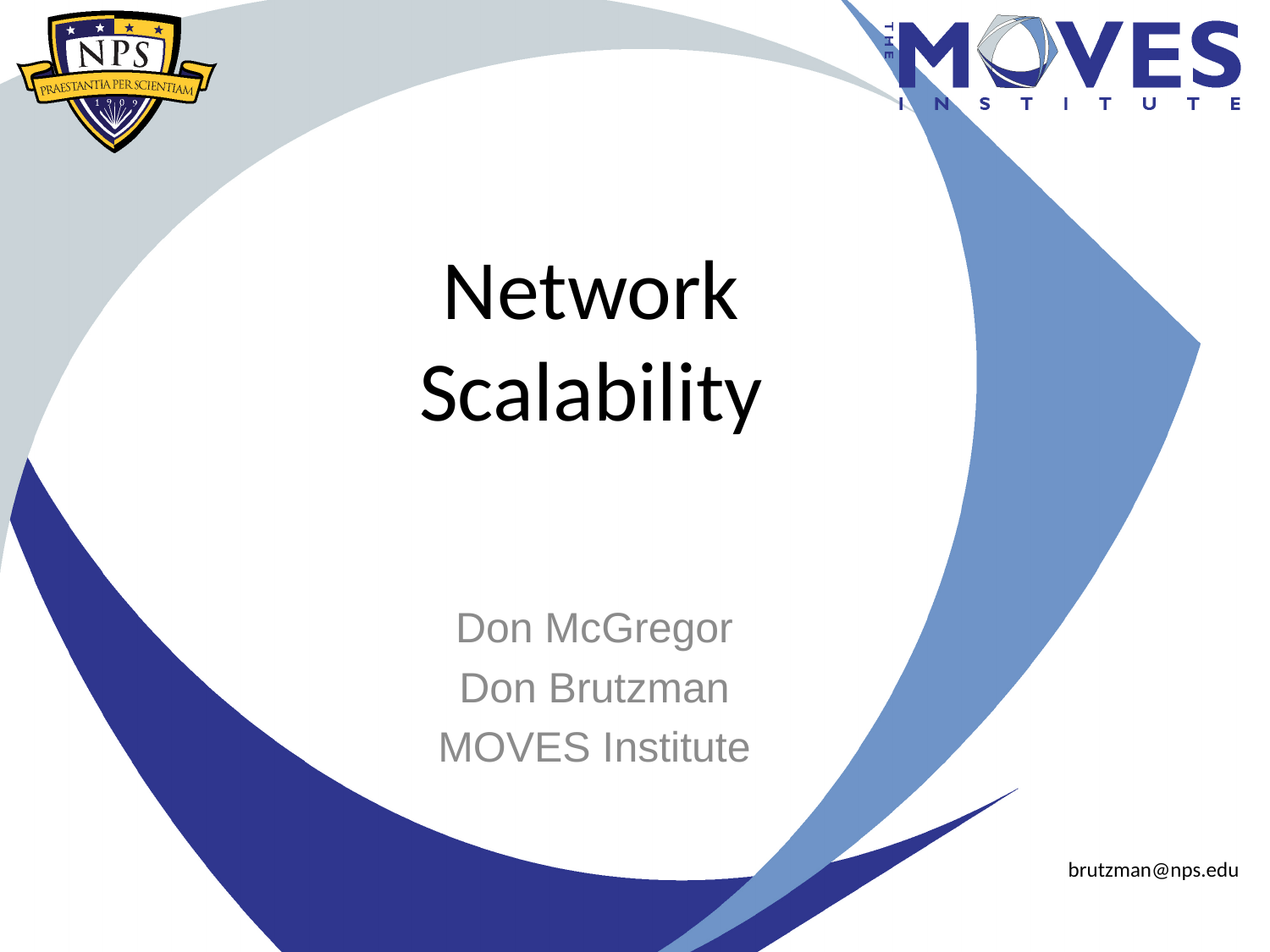

# Network Scalability
Don McGregor
Don Brutzman
MOVES Institute
brutzman@nps.edu